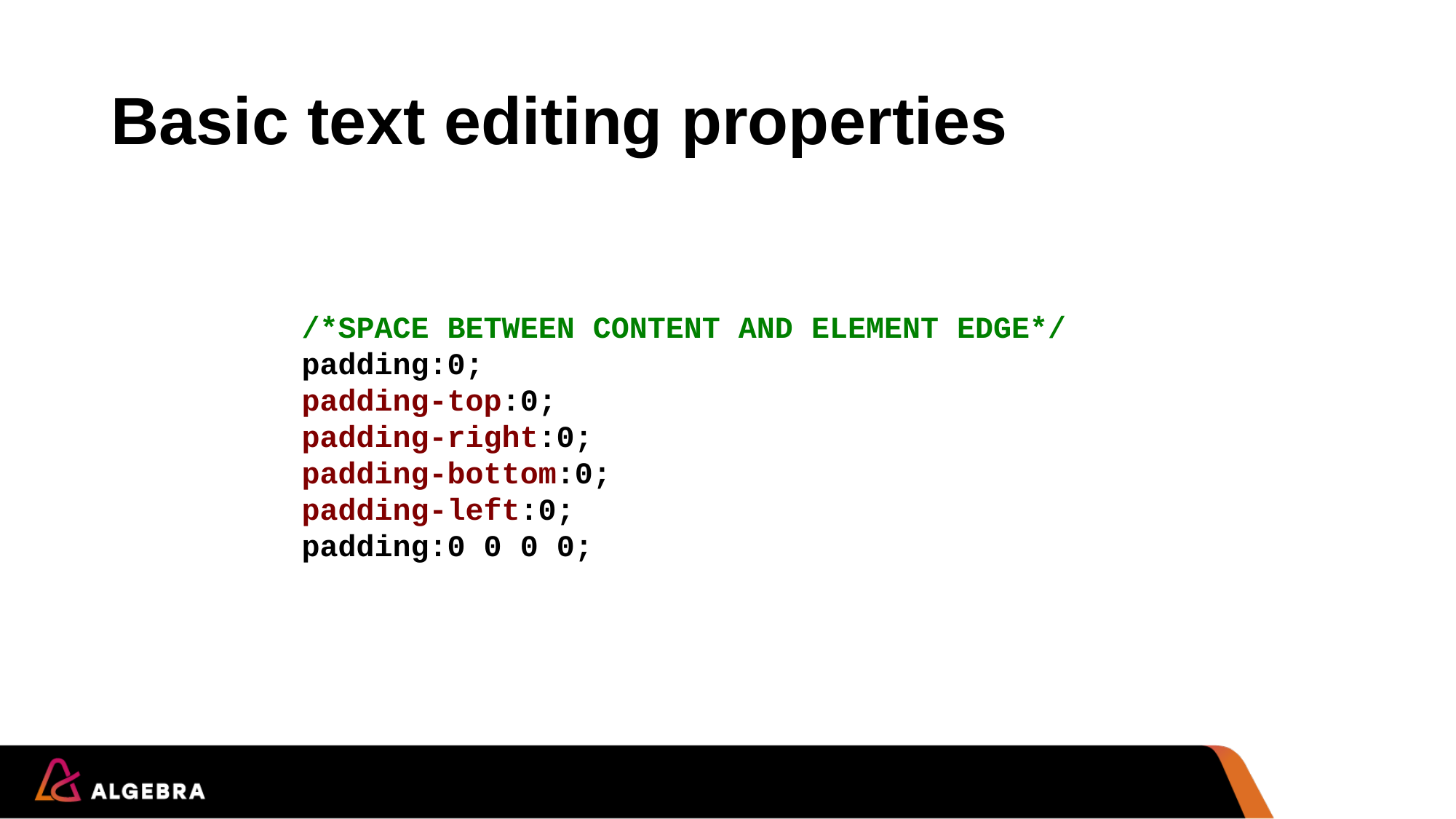

# Basic text editing properties
    /*SPACE BETWEEN CONTENT AND ELEMENT EDGE*/
    padding:0;
    padding-top:0;
    padding-right:0;
    padding-bottom:0;
    padding-left:0;
    padding:0 0 0 0;